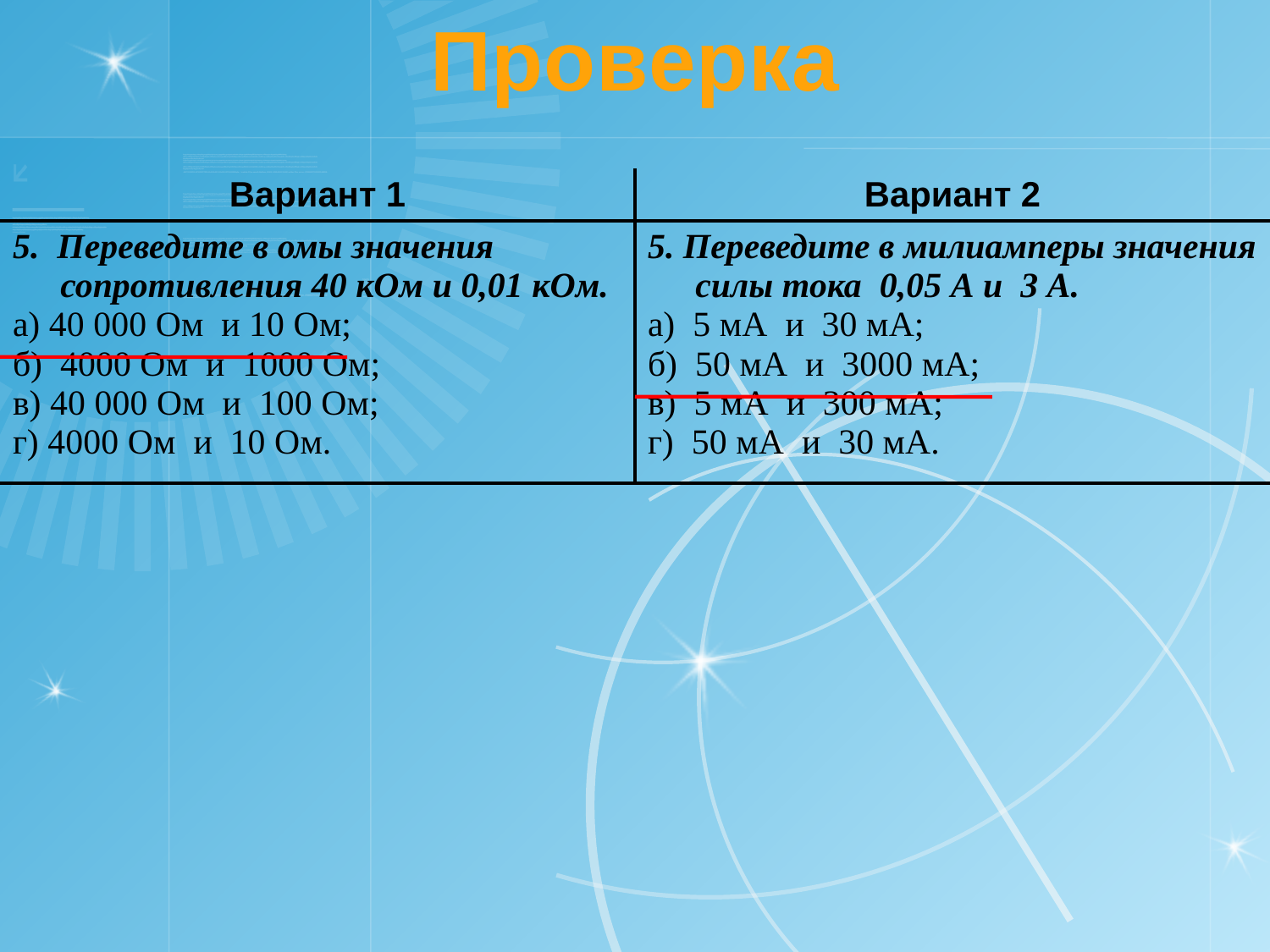

Проверка
| Вариант 1 | Вариант 2 |
| --- | --- |
| 5. Переведите в омы значения сопротивления 40 кОм и 0,01 кОм. а) 40 000 Ом и 10 Ом; б) 4000 Ом и 1000 Ом; в) 40 000 Ом и 100 Ом; г) 4000 Ом и 10 Ом. | 5. Переведите в милиамперы значения силы тока 0,05 А и 3 А. а) 5 мА и 30 мА; б) 50 мА и 3000 мА; в) 5 мА и 300 мА; г) 50 мА и 30 мА. |